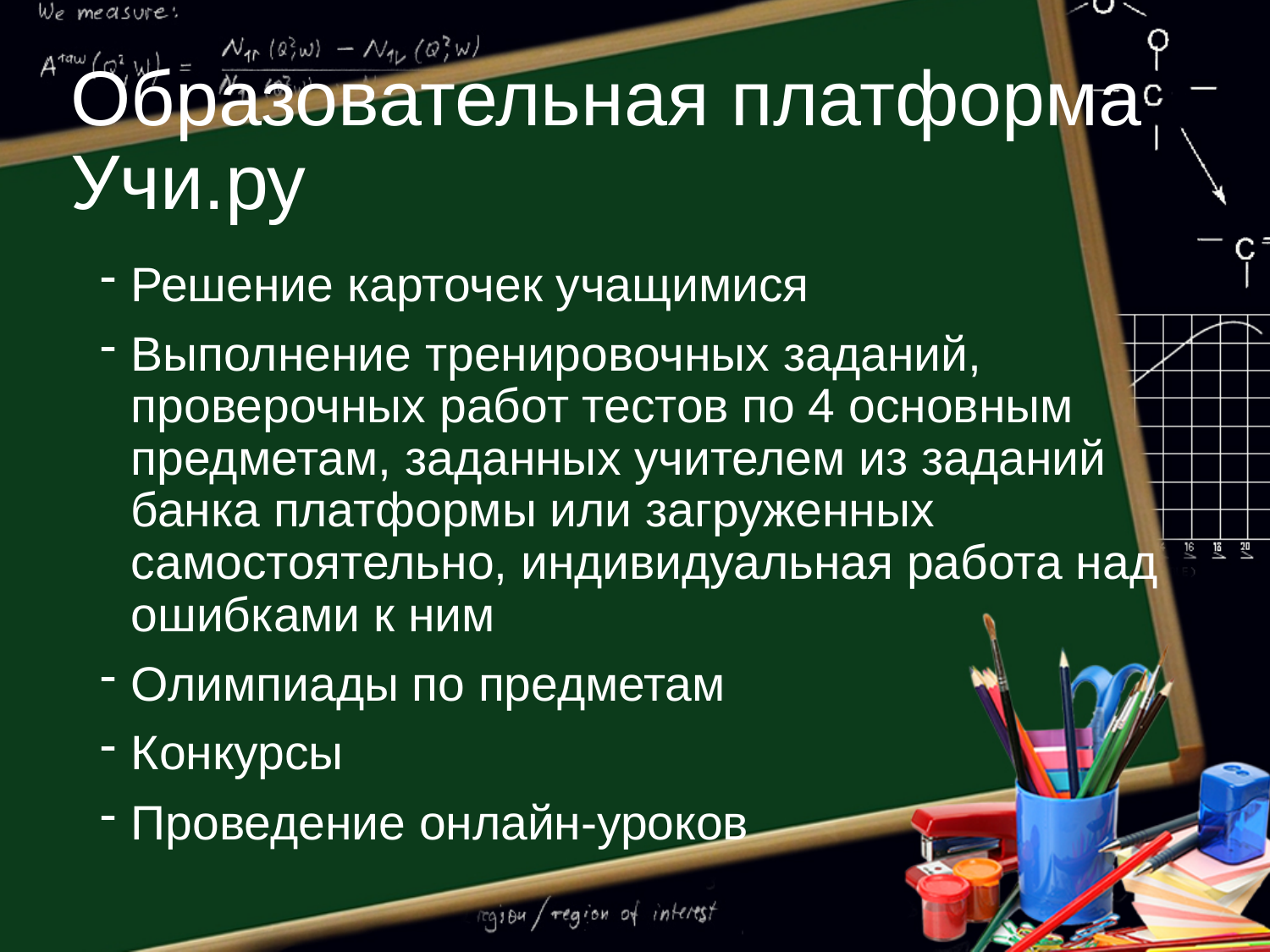

# Образовательная платформа Учи.ру
Решение карточек учащимися
Выполнение тренировочных заданий, проверочных работ тестов по 4 основным предметам, заданных учителем из заданий банка платформы или загруженных самостоятельно, индивидуальная работа над ошибками к ним
Олимпиады по предметам
Конкурсы
Проведение онлайн-уроков